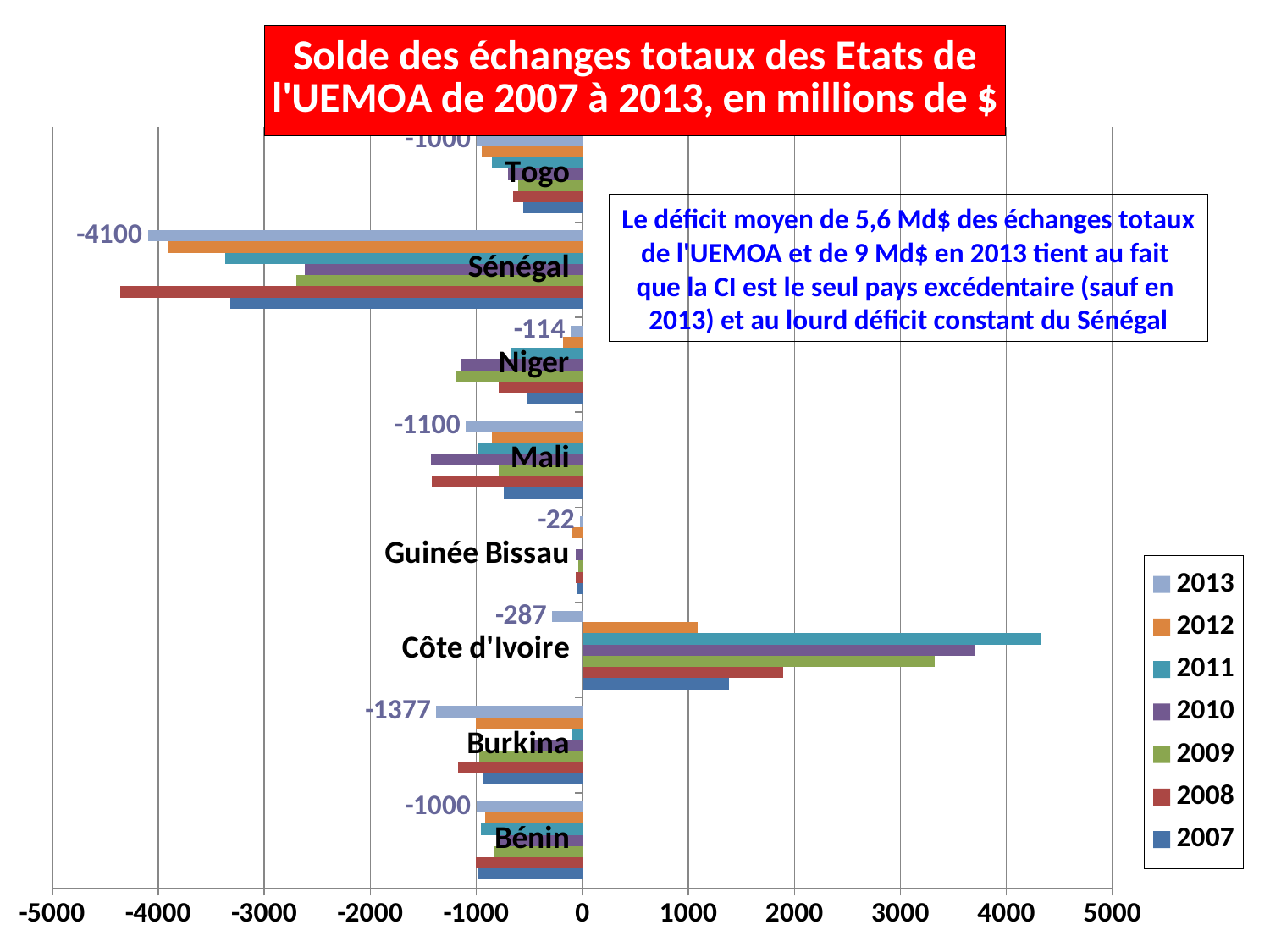

### Chart: Solde des échanges totaux des Etats de
l'UEMOA de 2007 à 2013, en millions de $

| Category | 2007 | 2008 | 2009 | 2010 | 2011 | 2012 | 2013 |
|---|---|---|---|---|---|---|---|
| Bénin | -990.0 | -1007.0 | -839.0 | -772.0 | -957.0 | -920.0 | -1000.0 |
| Burkina | -937.0 | -1177.0 | -970.0 | -463.0 | -94.0 | -1004.0 | -1377.0 |
| Côte d'Ivoire | 1385.0 | 1895.0 | 3320.0 | 3706.0 | 4329.0 | 1091.0 | -287.0 |
| Guinée Bissau | -49.0 | -64.0 | -37.0 | -62.0 | 8.0 | -100.0 | -22.0 |
| Mali | -744.0 | -1421.0 | -788.0 | -1432.0 | -978.0 | -853.0 | -1100.0 |
| Niger | -522.0 | -786.0 | -1200.0 | -1140.0 | -667.0 | -185.0 | -114.0 |
| Sénégal | -3325.0 | -4358.0 | -2696.0 | -2621.0 | -3367.0 | -3902.0 | -4100.0 |
| Togo | -560.0 | -656.0 | -606.0 | -699.0 | -850.0 | -950.0 | -1000.0 |
Le déficit moyen de 5,6 Md$ des échanges totaux
de l'UEMOA et de 9 Md$ en 2013 tient au fait
que la CI est le seul pays excédentaire (sauf en
2013) et au lourd déficit constant du Sénégal